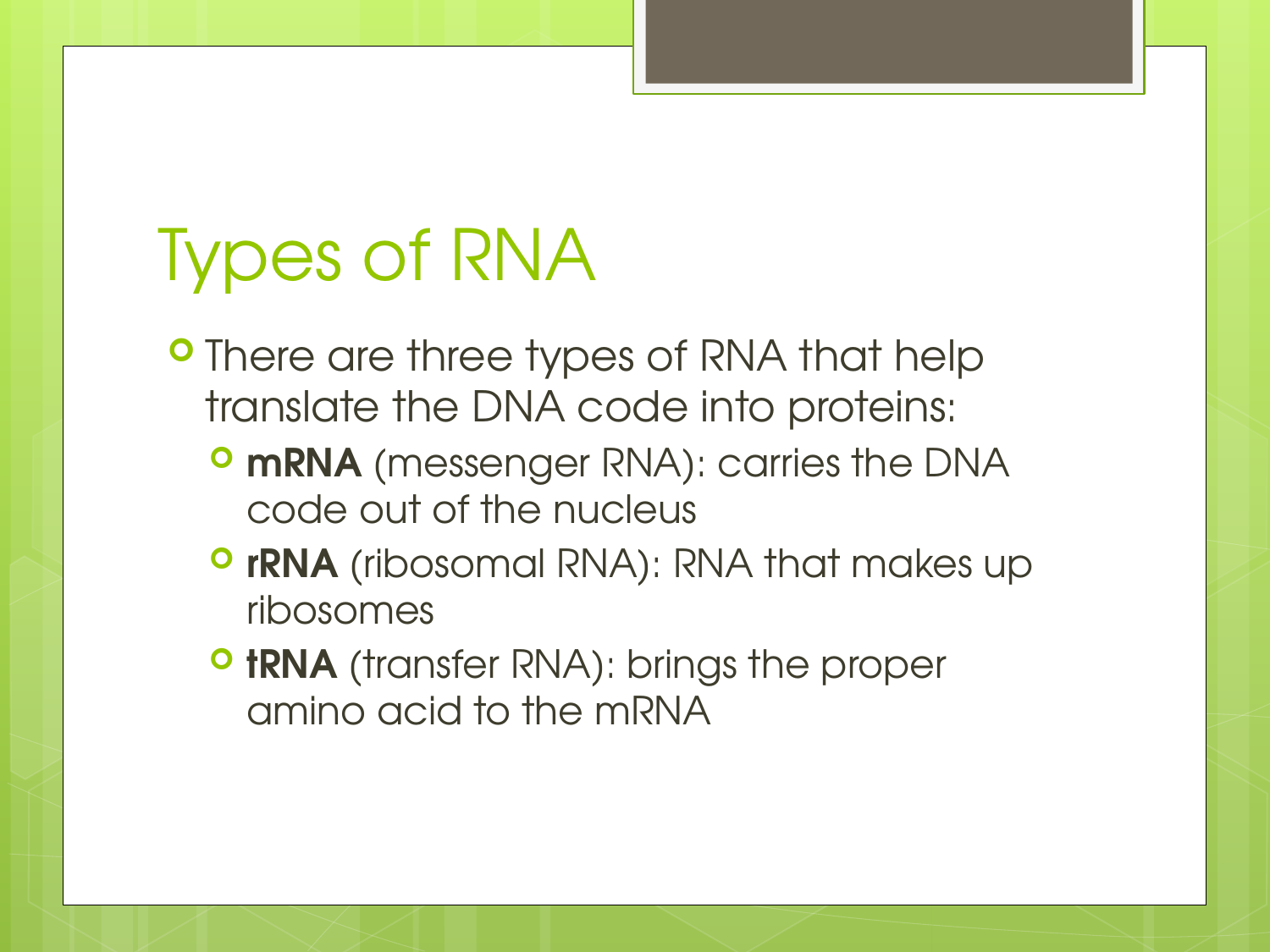

# Types of RNA
There are three types of RNA that help translate the DNA code into proteins:
mRNA (messenger RNA): carries the DNA code out of the nucleus
rRNA (ribosomal RNA): RNA that makes up ribosomes
tRNA (transfer RNA): brings the proper amino acid to the mRNA